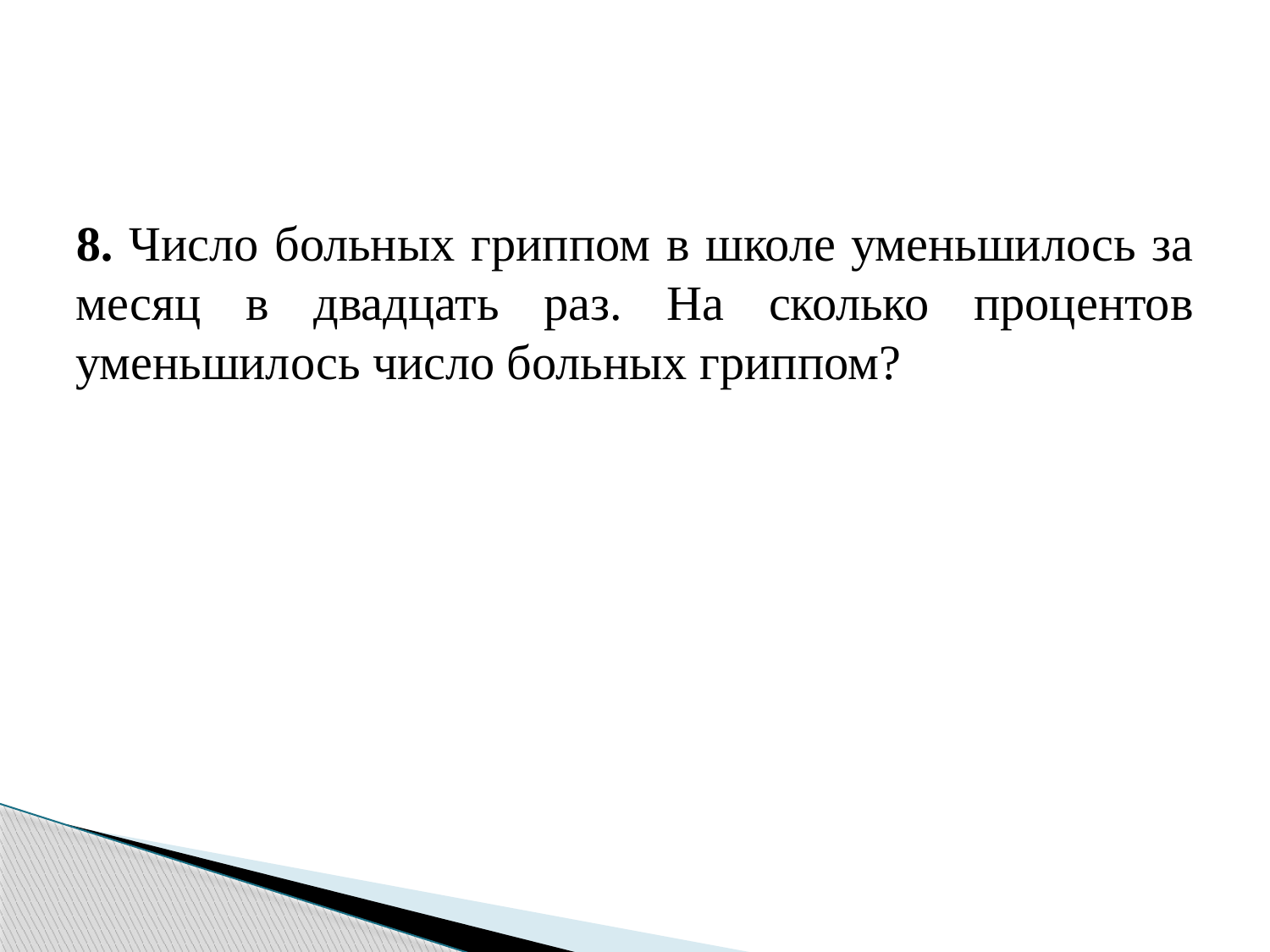

8. Число больных гриппом в школе уменьшилось за месяц в двадцать раз. На сколько процентов уменьшилось число больных гриппом?